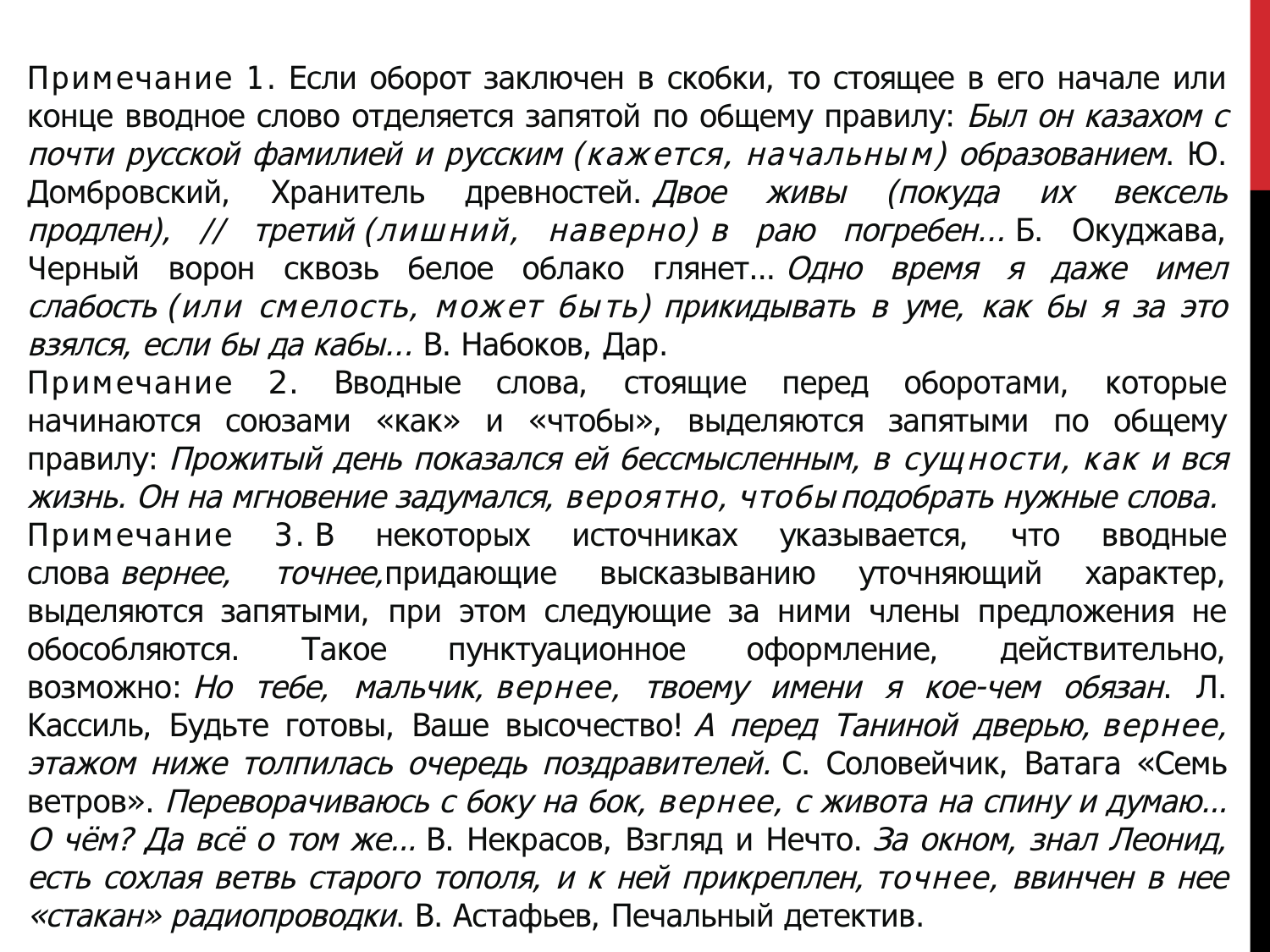

Примечание 1. Если оборот заключен в скобки, то стоящее в его начале или конце вводное слово отделяется запятой по общему правилу: Был он казахом с почти русской фамилией и русским (кажется, начальным) образованием. Ю. Домбровский, Хранитель древностей. Двое живы (покуда их вексель продлен), // третий (лишний, наверно) в раю погребен... Б. Окуджава, Черный ворон сквозь белое облако глянет… Одно время я даже имел слабость (или смелость, может быть) прикидывать в уме, как бы я за это взялся, если бы да кабы... В. Набоков, Дар.
Примечание 2. Вводные слова, стоящие перед оборотами, которые начинаются союзами «как» и «чтобы», выделяются запятыми по общему правилу: Прожитый день показался ей бессмысленным, в сущности, как и вся жизнь. Он на мгновение задумался, вероятно, чтобыподобрать нужные слова.
Примечание 3. В некоторых источниках указывается, что вводные слова вернее, точнее,придающие высказыванию уточняющий характер, выделяются запятыми, при этом следующие за ними члены предложения не обособляются. Такое пунктуационное оформление, действительно, возможно: Но тебе, мальчик, вернее, твоему имени я кое-чем обязан. Л. Кассиль, Будьте готовы, Ваше высочество! А перед Таниной дверью, вернее, этажом ниже толпилась очередь поздравителей. С. Соловейчик, Ватага «Семь ветров». Переворачиваюсь с боку на бок, вернее, с живота на спину и думаю… О чём? Да всё о том же… В. Некрасов, Взгляд и Нечто. За окном, знал Леонид, есть сохлая ветвь старого тополя, и к ней прикреплен, точнее, ввинчен в нее «стакан» радиопроводки. В. Астафьев, Печальный детектив.